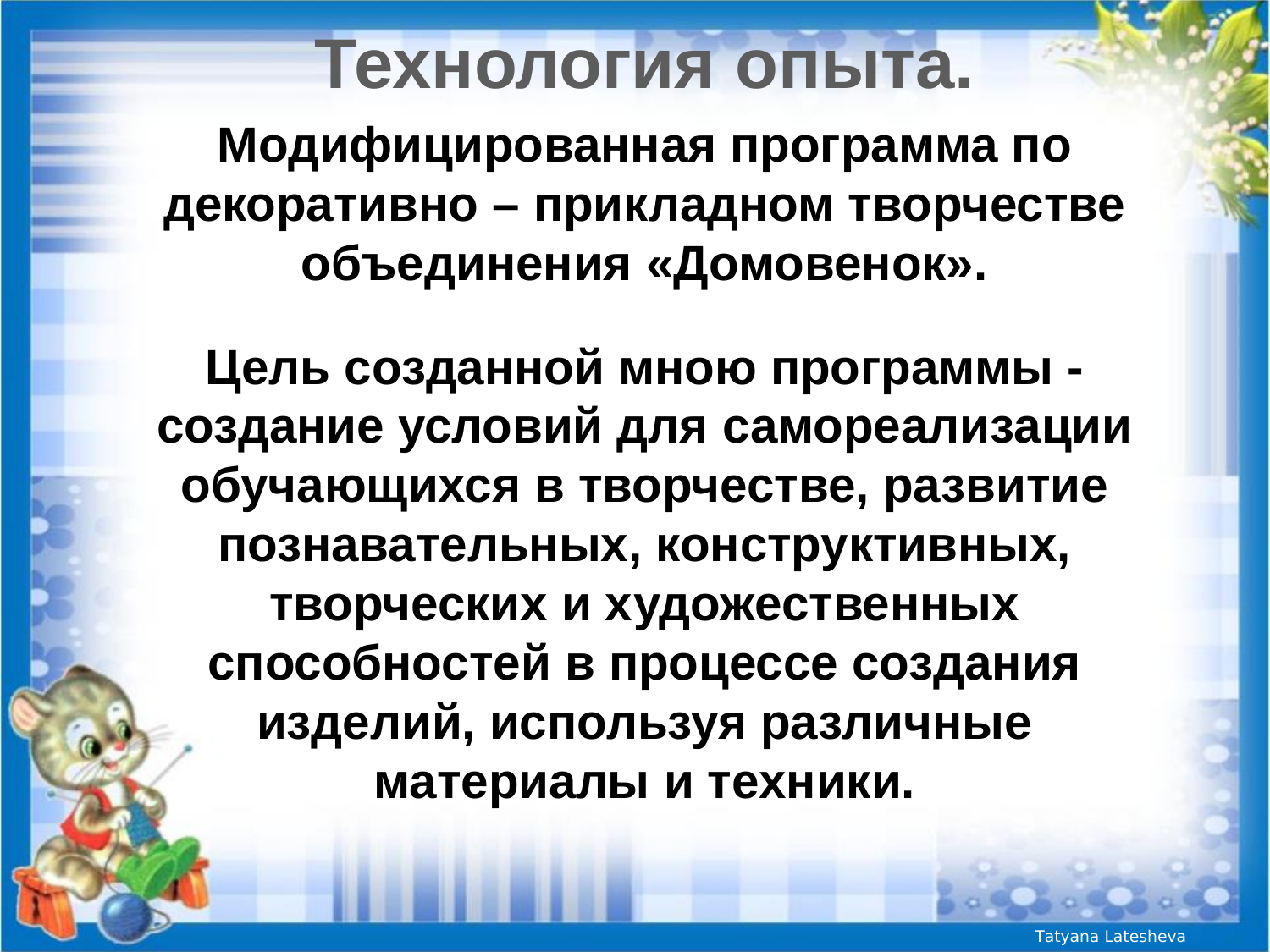

Технология опыта.
Модифицированная программа по декоративно – прикладном творчестве объединения «Домовенок».

Цель созданной мною программы - создание условий для самореализации обучающихся в творчестве, развитие познавательных, конструктивных, творческих и художественных способностей в процессе создания изделий, используя различные материалы и техники.